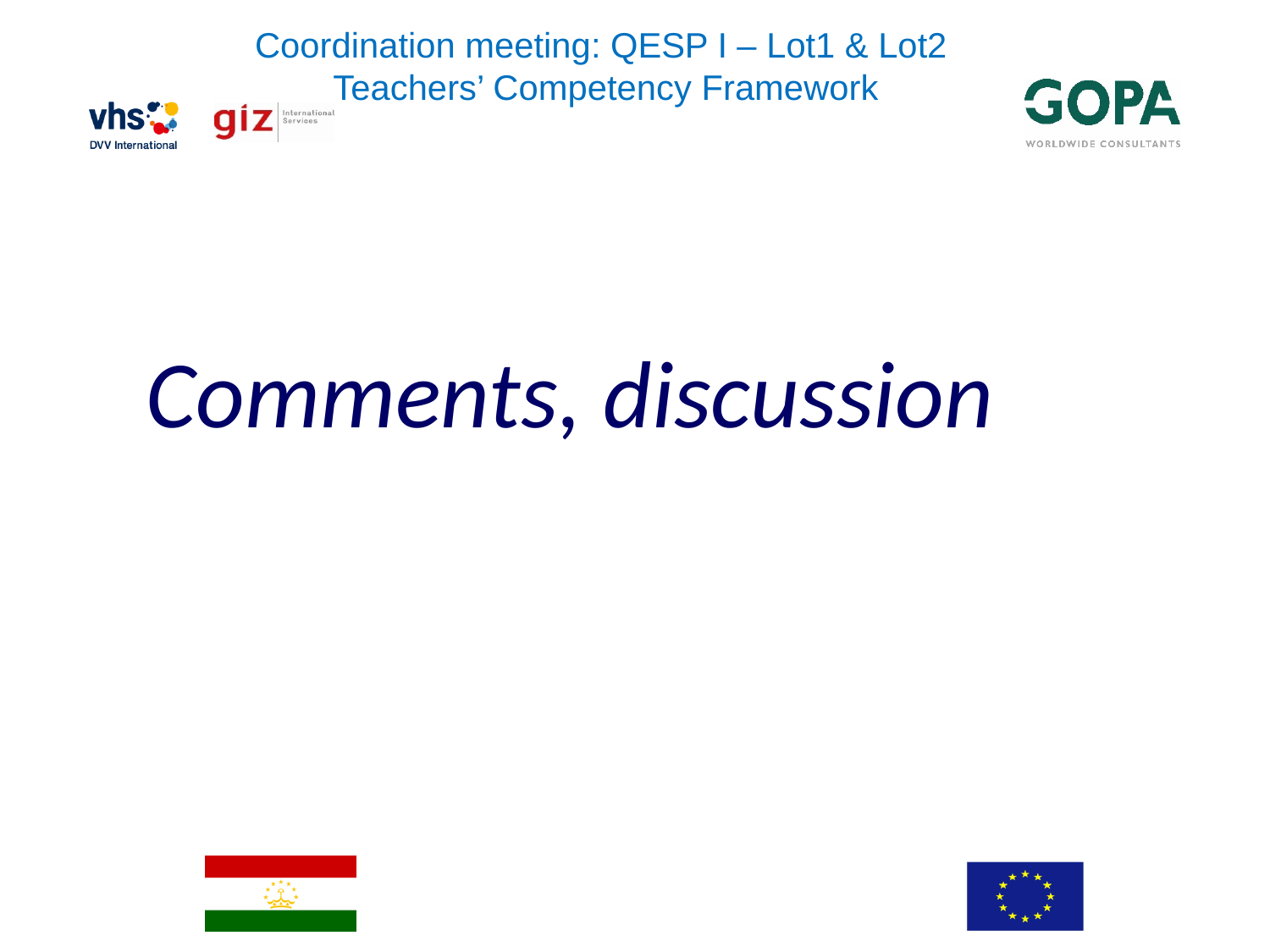

Coordination meeting: QESP I – Lot1 & Lot2
Teachers’ Competency Framework

#
Comments, discussion